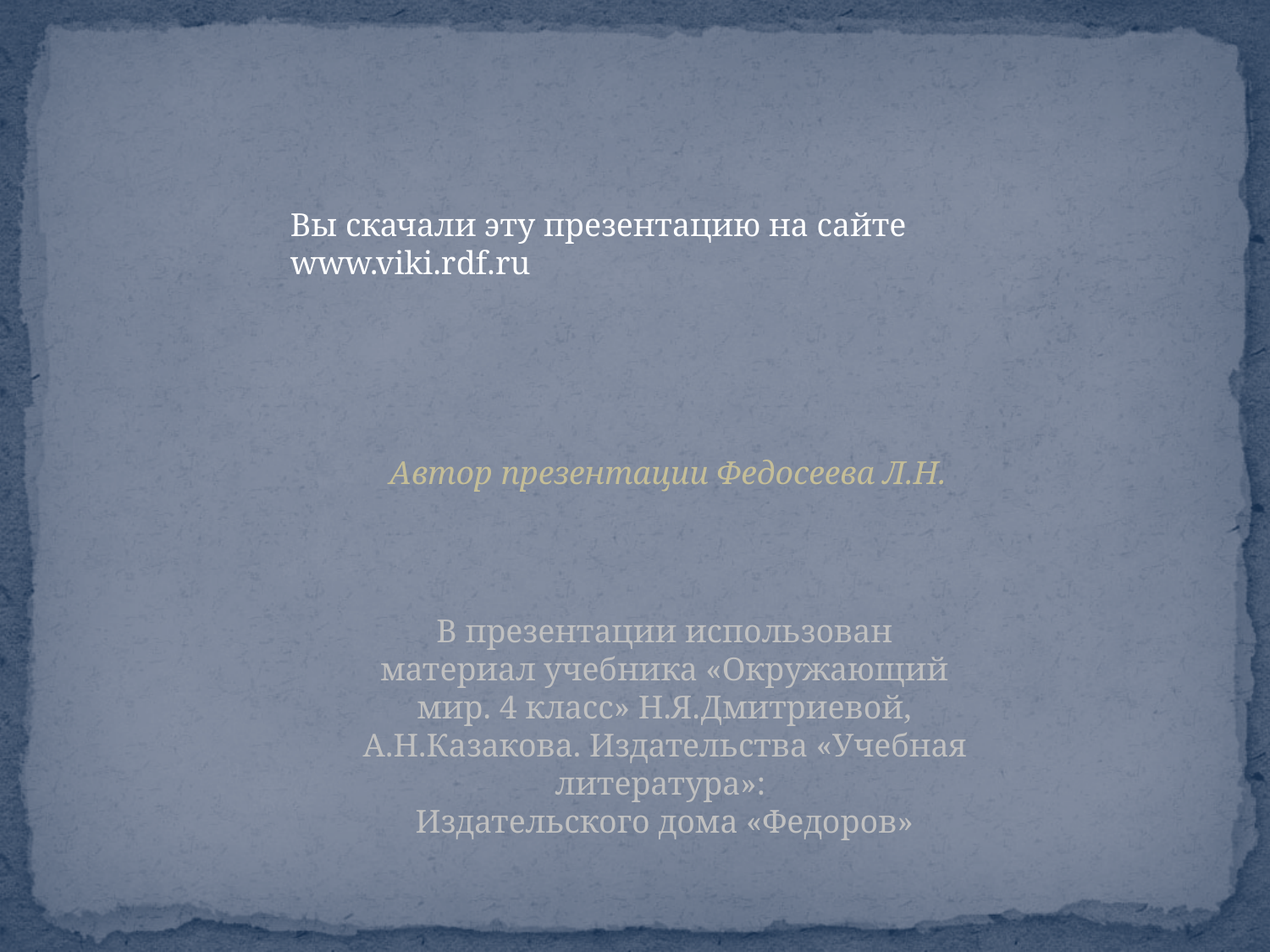

Вы скачали эту презентацию на сайте www.viki.rdf.ru
Автор презентации Федосеева Л.Н.
В презентации использован материал учебника «Окружающий мир. 4 класс» Н.Я.Дмитриевой, А.Н.Казакова. Издательства «Учебная литература»:
Издательского дома «Федоров»